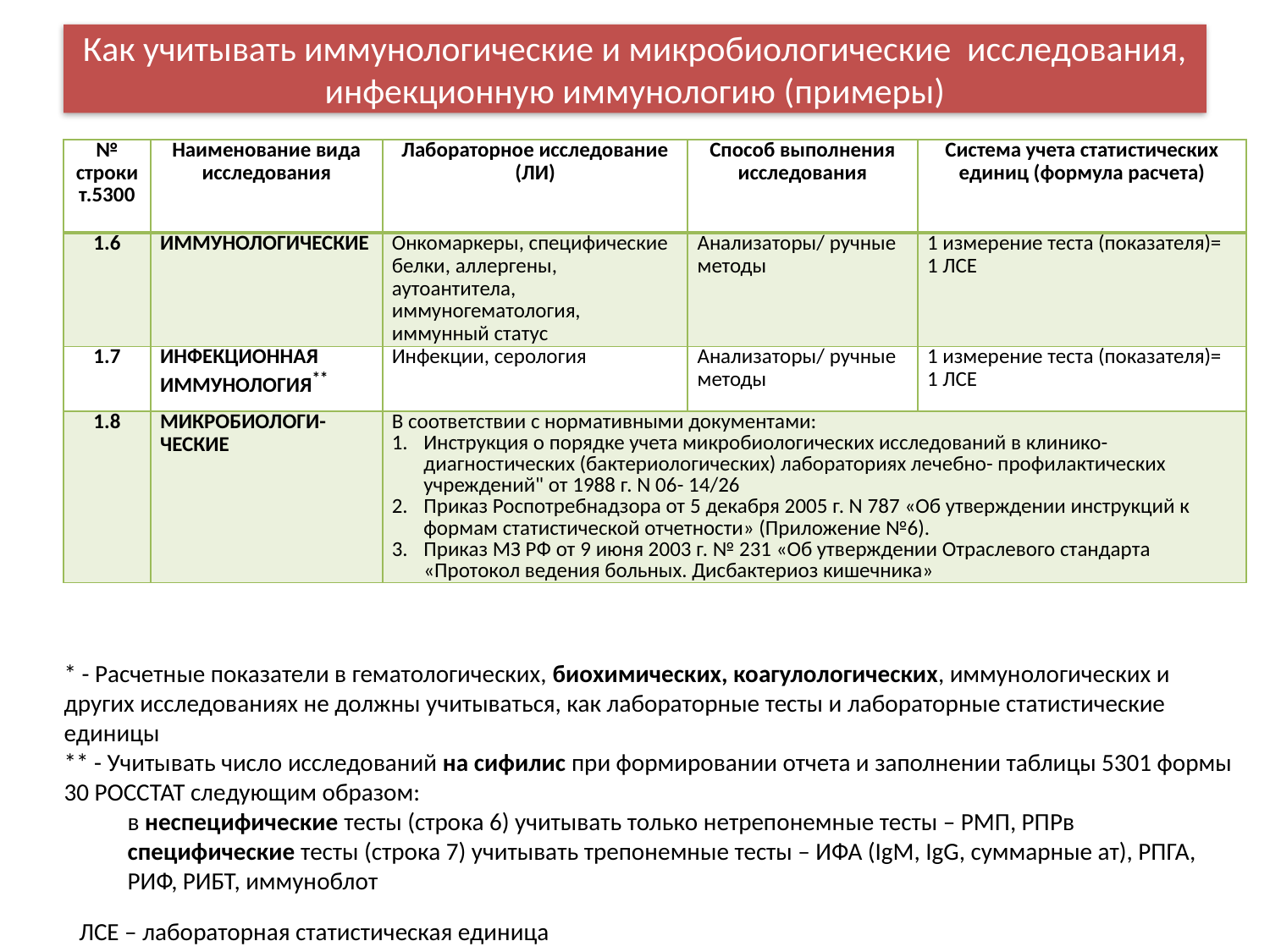

# Как учитывать иммунологические и микробиологические  исследования, инфекционную иммунологию (примеры)
| № строки т.5300 | Наименование вида исследования | Лабораторное исследование (ЛИ) | Способ выполнения исследования | Система учета статистических единиц (формула расчета) |
| --- | --- | --- | --- | --- |
| 1.6 | ИММУНОЛОГИЧЕСКИЕ | Онкомаркеры, специфические белки, аллергены, аутоантитела, иммуногематология, иммунный статус | Анализаторы/ ручные методы | 1 измерение теста (показателя)= 1 ЛСЕ |
| 1.7 | ИНФЕКЦИОННАЯ ИММУНОЛОГИЯ\*\* | Инфекции, серология | Анализаторы/ ручные методы | 1 измерение теста (показателя)= 1 ЛСЕ |
| 1.8 | МИКРОБИОЛОГИ-ЧЕСКИЕ | В соответствии с нормативными документами: Инструкция о порядке учета микробиологических исследований в клинико-диагностических (бактериологических) лабораториях лечебно- профилактических учреждений" от 1988 г. N 06- 14/26 Приказ Роспотребнадзора от 5 декабря 2005 г. N 787 «Об утверждении инструкций к формам статистической отчетности» (Приложение №6). Приказ МЗ РФ от 9 июня 2003 г. № 231 «Об утверждении Отраслевого стандарта «Протокол ведения больных. Дисбактериоз кишечника» |  |  |
* - Расчетные показатели в гематологических, биохимических, коагулологических, иммунологических и других исследованиях не должны учитываться, как лабораторные тесты и лабораторные статистические единицы
** - Учитывать число исследований на сифилис при формировании отчета и заполнении таблицы 5301 формы 30 РОССТАТ следующим образом:
в неспецифические тесты (строка 6) учитывать только нетрепонемные тесты – РМП, РПРв специфические тесты (строка 7) учитывать трепонемные тесты – ИФА (IgM, IgG, суммарные ат), РПГА, РИФ, РИБТ, иммуноблот
ЛСЕ – лабораторная статистическая единица